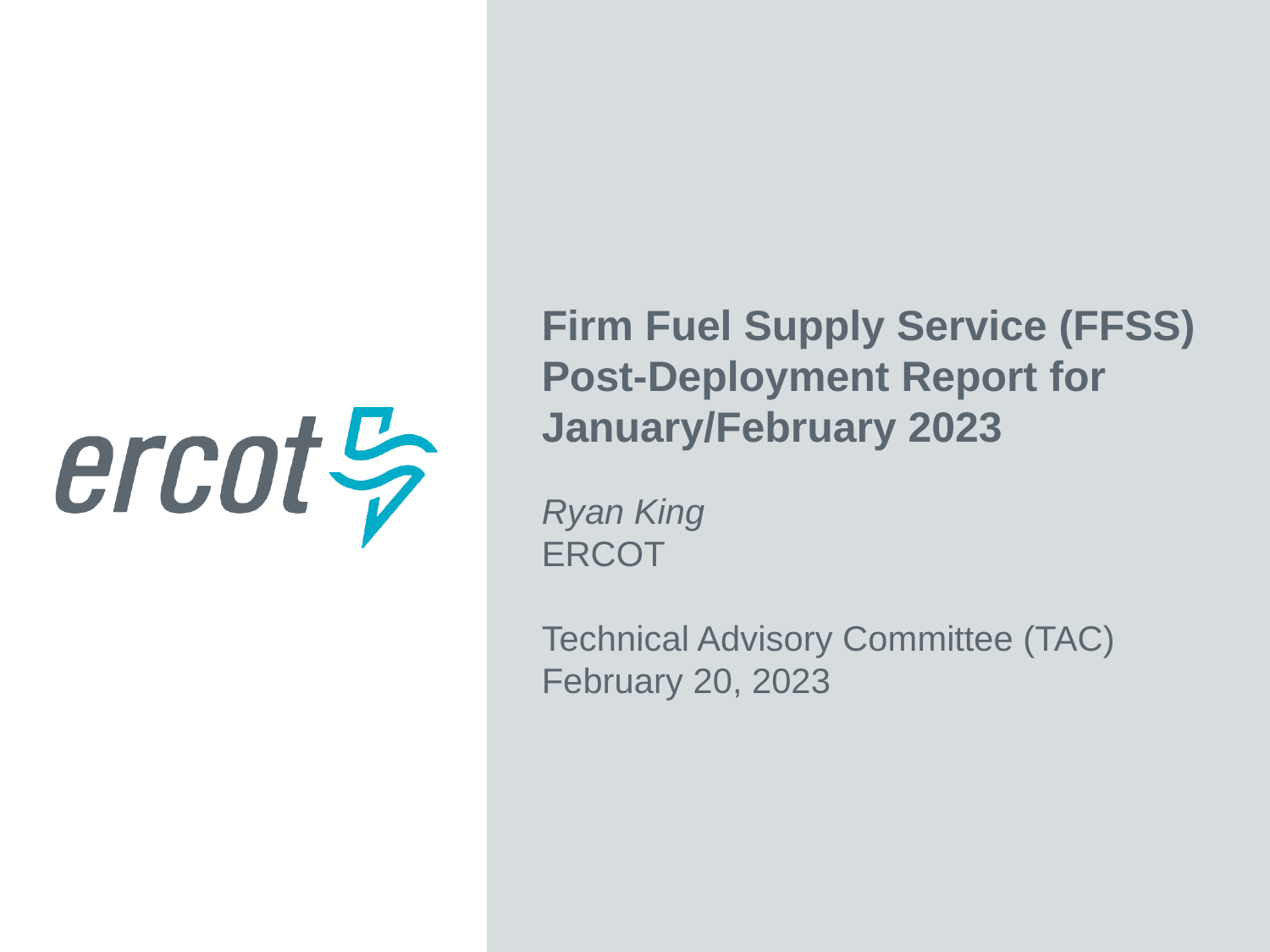

Firm Fuel Supply Service (FFSS) Post-Deployment Report for January/February 2023

Ryan King
ERCOT

Technical Advisory Committee (TAC)
February 20, 2023